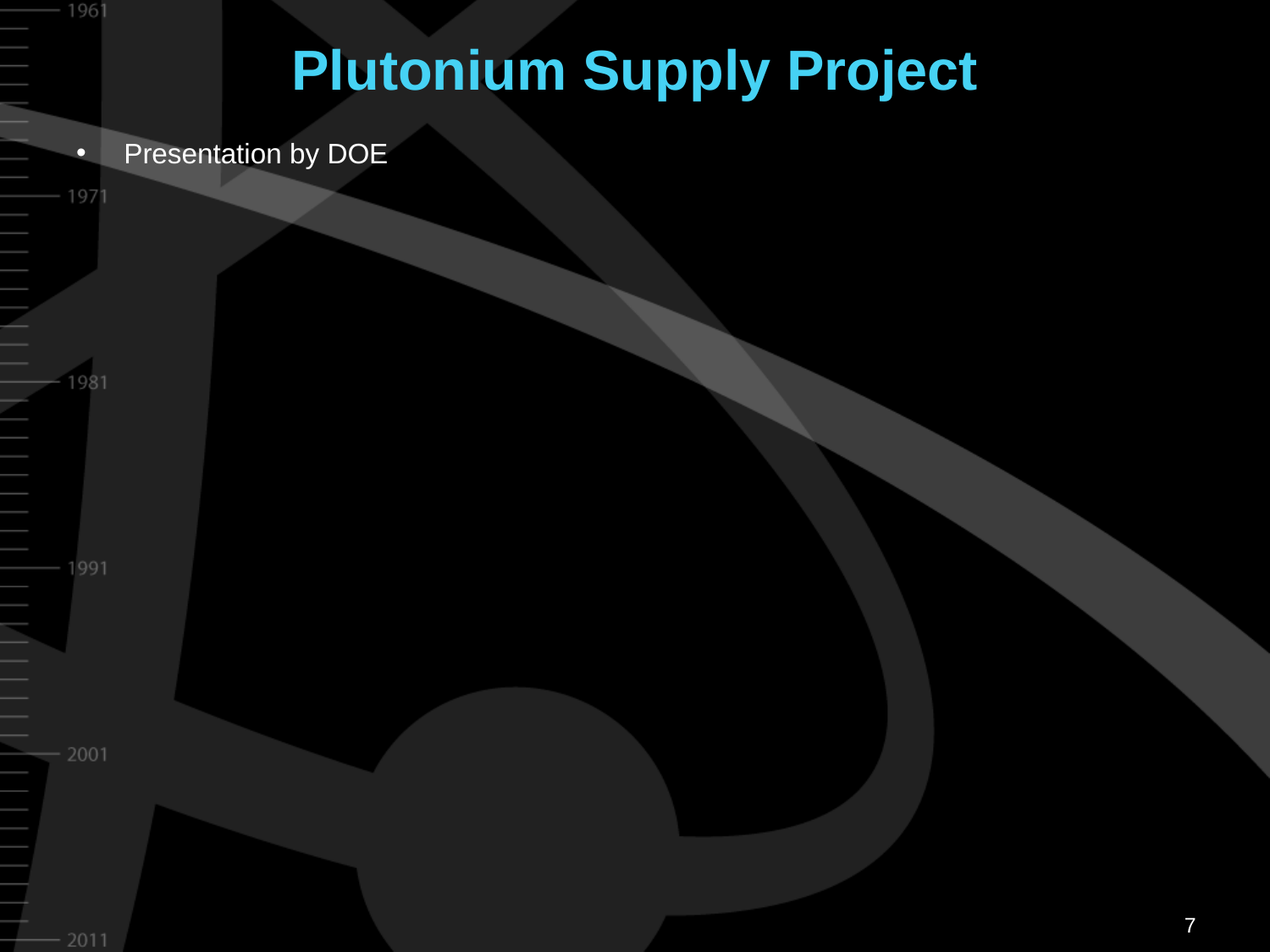

# Plutonium Supply Project
Presentation by DOE